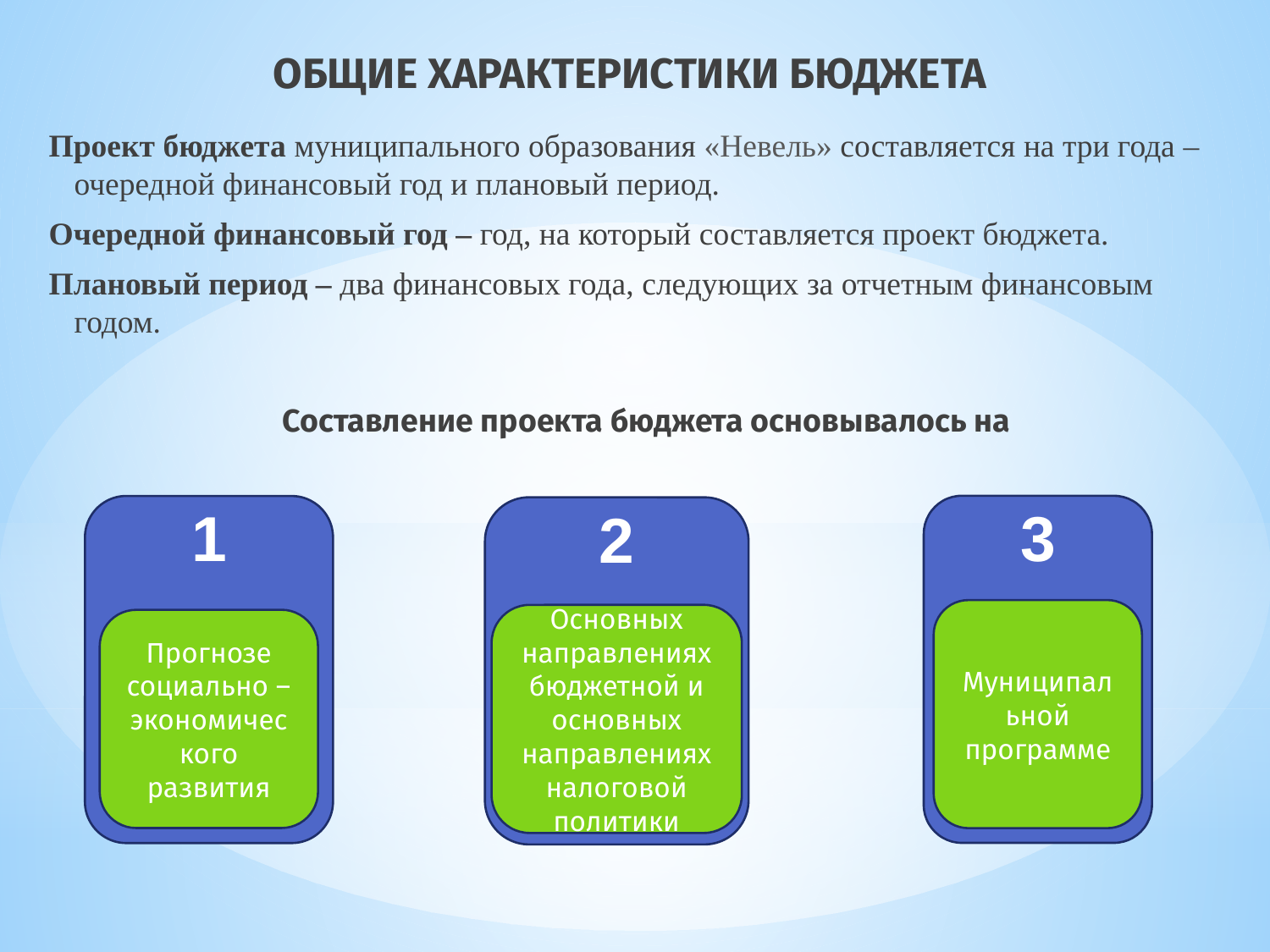

ОБЩИЕ ХАРАКТЕРИСТИКИ БЮДЖЕТА
Проект бюджета муниципального образования «Невель» составляется на три года – очередной финансовый год и плановый период.
Очередной финансовый год – год, на который составляется проект бюджета.
Плановый период – два финансовых года, следующих за отчетным финансовым годом.

  Составление проекта бюджета основывалось на

3

1

2

Муниципальной программе
Основных направлениях бюджетной и основных направлениях налоговой политики
Прогнозе социально – экономического развития